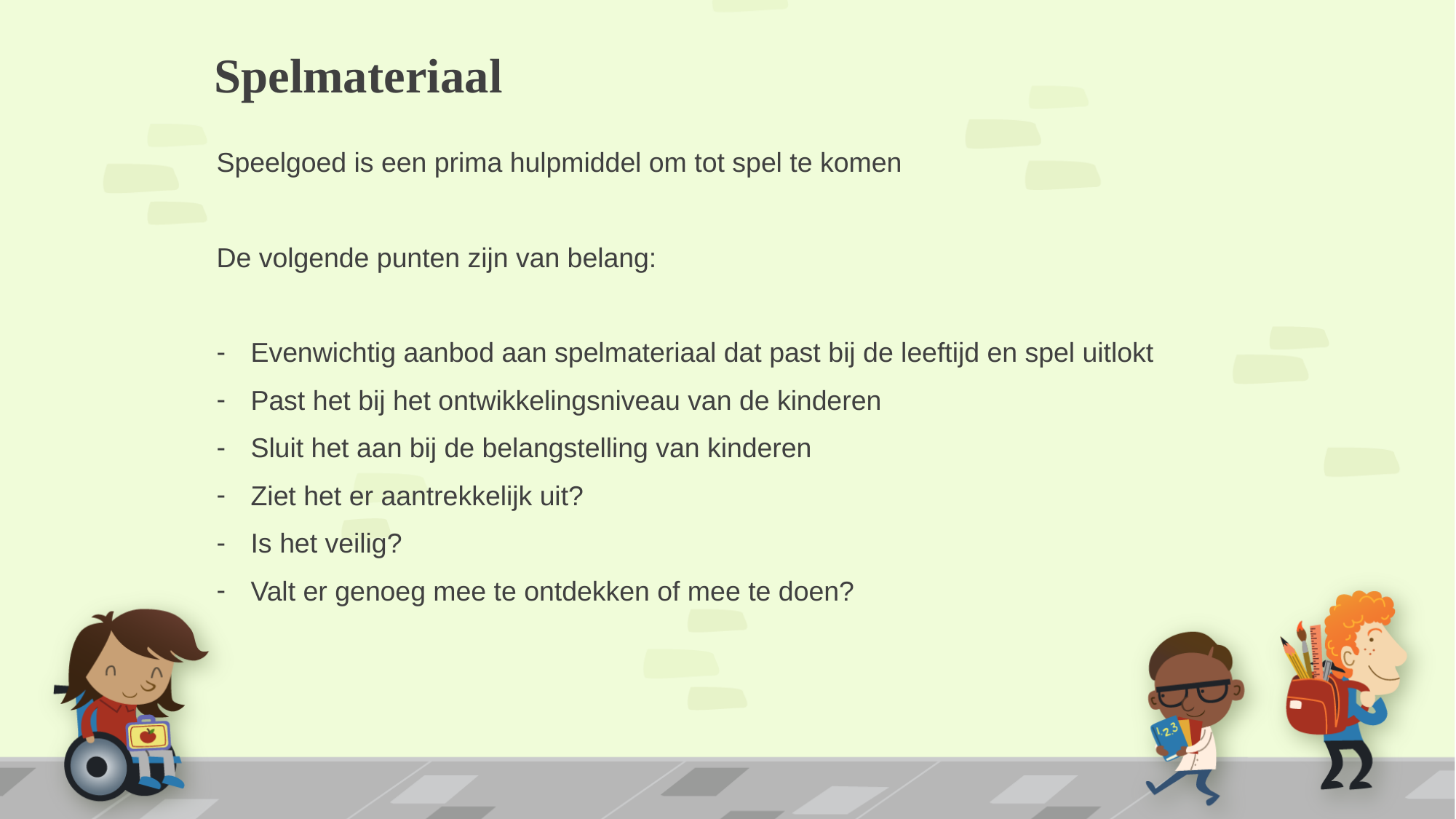

# Spelmateriaal
Speelgoed is een prima hulpmiddel om tot spel te komen

De volgende punten zijn van belang:

Evenwichtig aanbod aan spelmateriaal dat past bij de leeftijd en spel uitlokt
Past het bij het ontwikkelingsniveau van de kinderen
Sluit het aan bij de belangstelling van kinderen
Ziet het er aantrekkelijk uit?
Is het veilig?
Valt er genoeg mee te ontdekken of mee te doen?